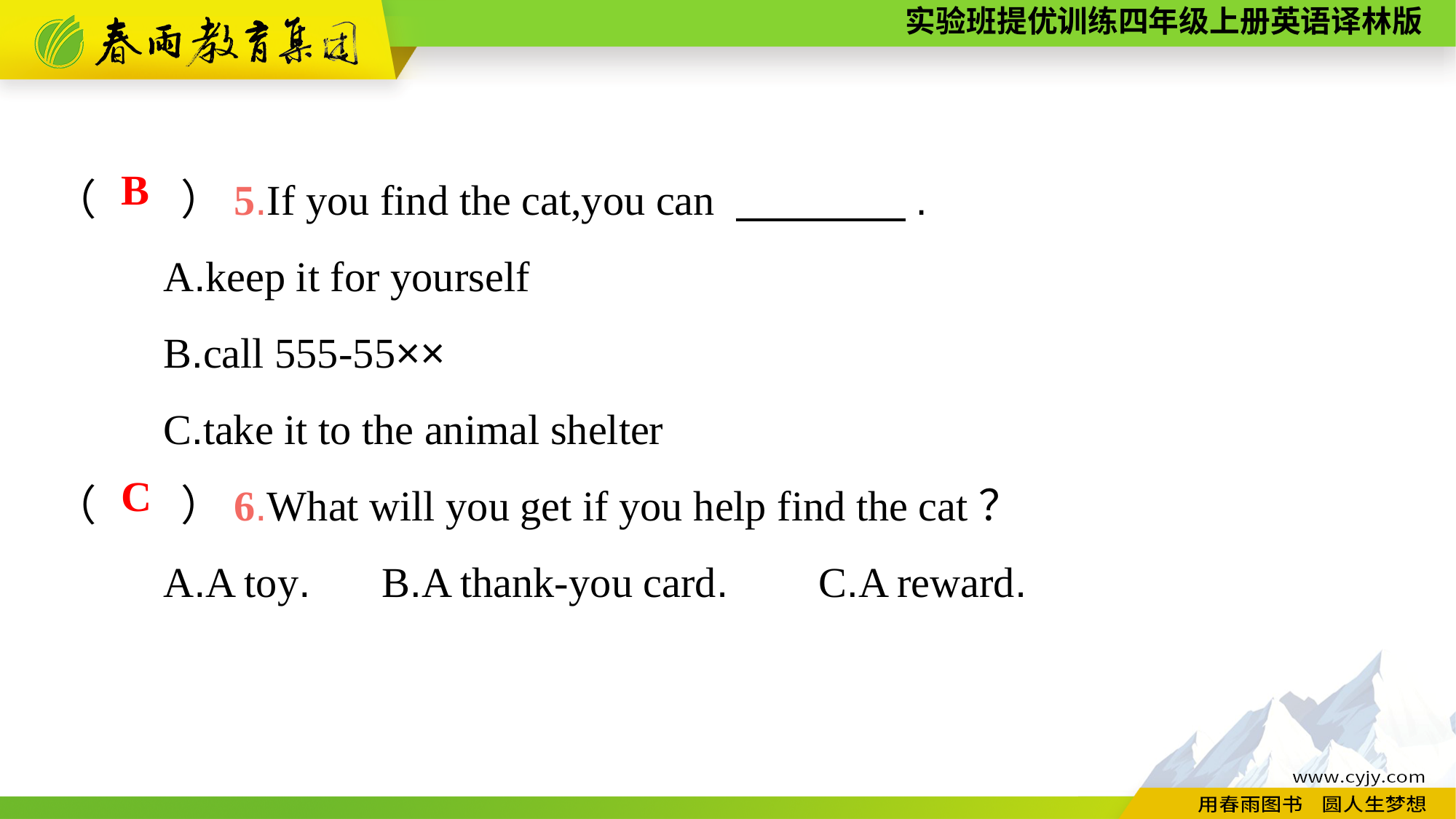

（　　）5.If you find the cat,you can 　　　　.
	A.keep it for yourself
	B.call 555-55××
	C.take it to the animal shelter
（　　）6.What will you get if you help find the cat？
	A.A toy.	B.A thank-you card.	C.A reward.
B
C